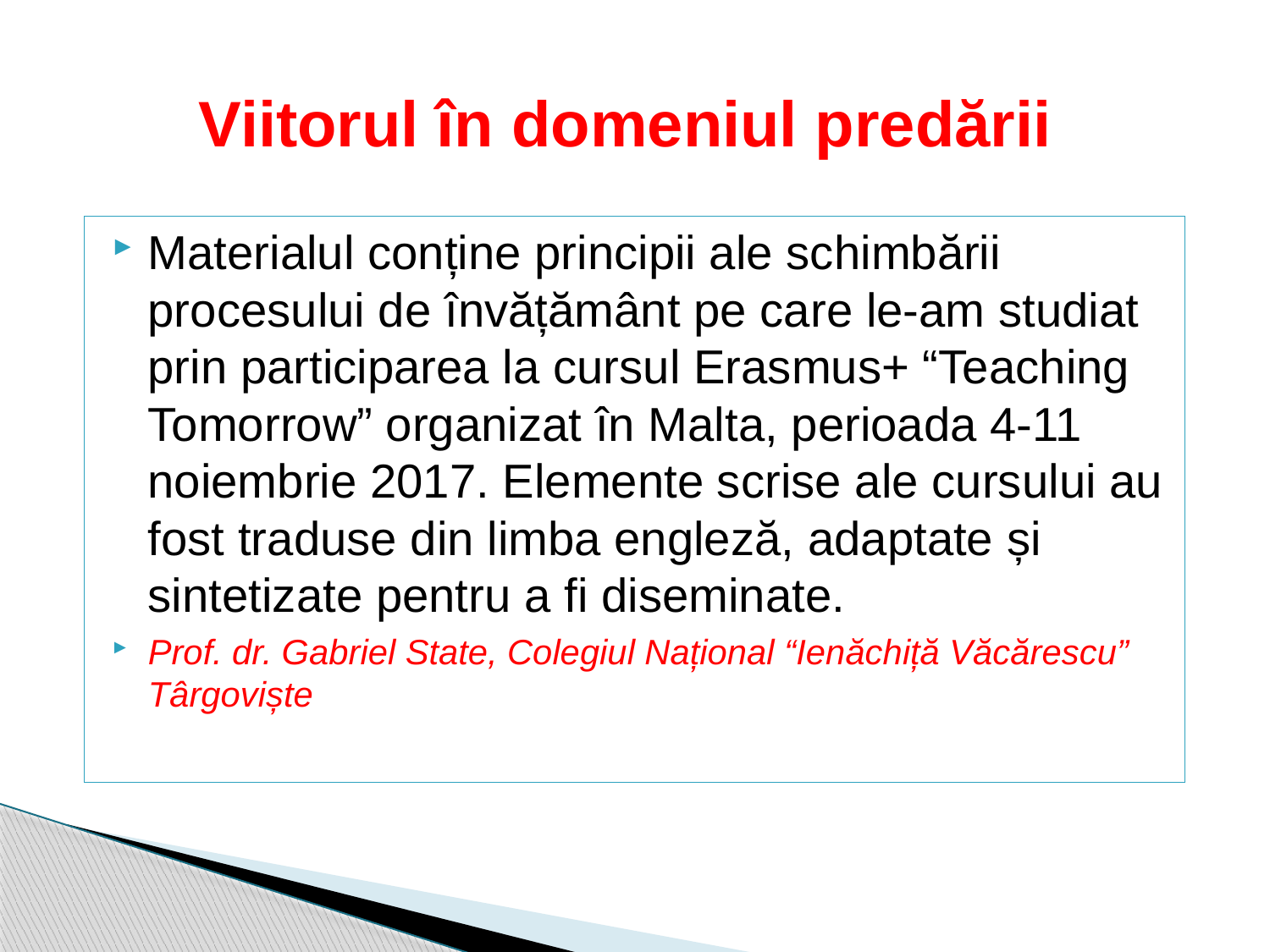

# Viitorul în domeniul predării
Materialul conține principii ale schimbării procesului de învățământ pe care le-am studiat prin participarea la cursul Erasmus+ “Teaching Tomorrow” organizat în Malta, perioada 4-11 noiembrie 2017. Elemente scrise ale cursului au fost traduse din limba engleză, adaptate și sintetizate pentru a fi diseminate.
Prof. dr. Gabriel State, Colegiul Național “Ienăchiță Văcărescu” Târgoviște